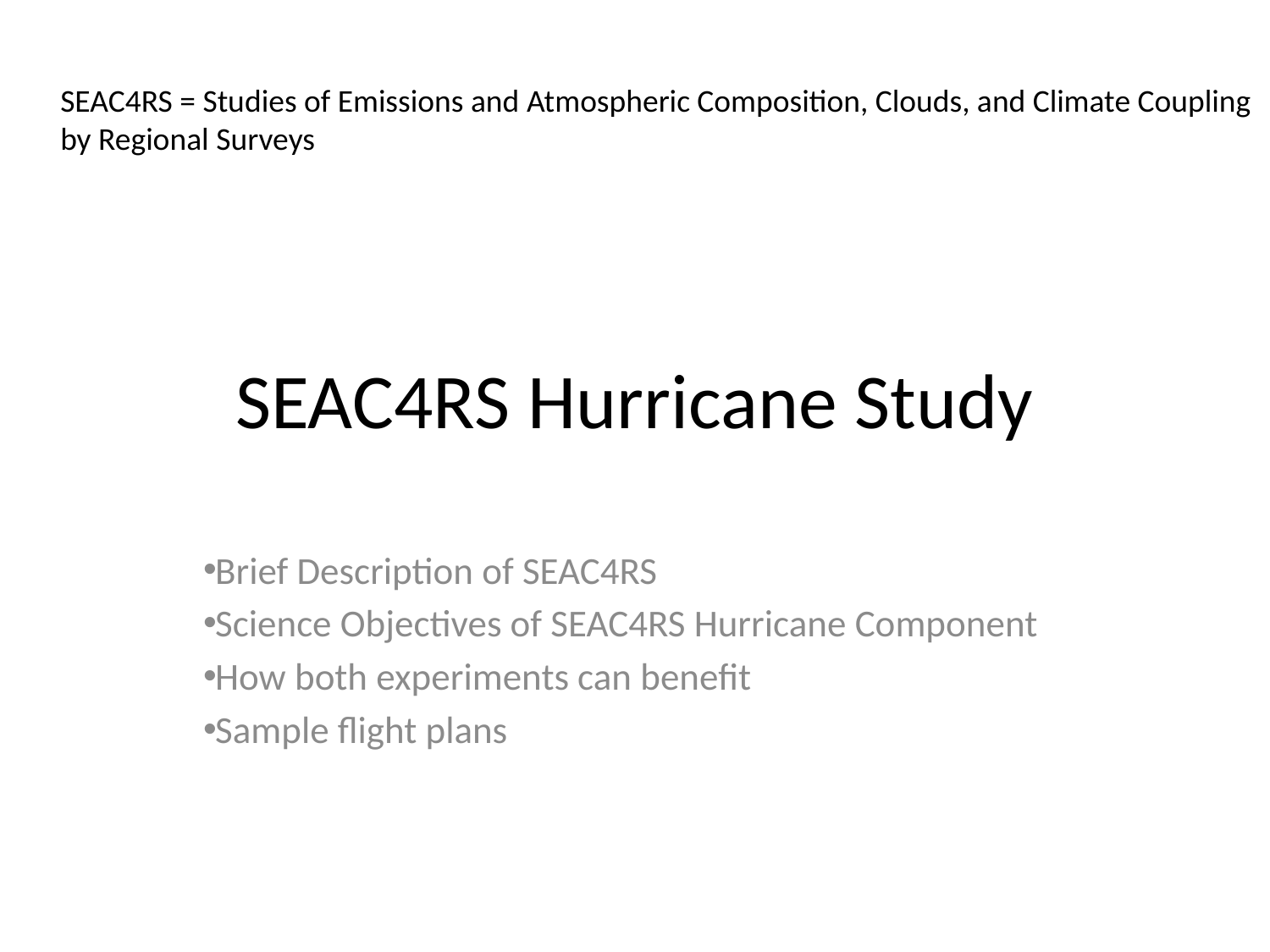

SEAC4RS = Studies of Emissions and Atmospheric Composition, Clouds, and Climate Coupling
by Regional Surveys
# SEAC4RS Hurricane Study
Brief Description of SEAC4RS
Science Objectives of SEAC4RS Hurricane Component
How both experiments can benefit
Sample flight plans